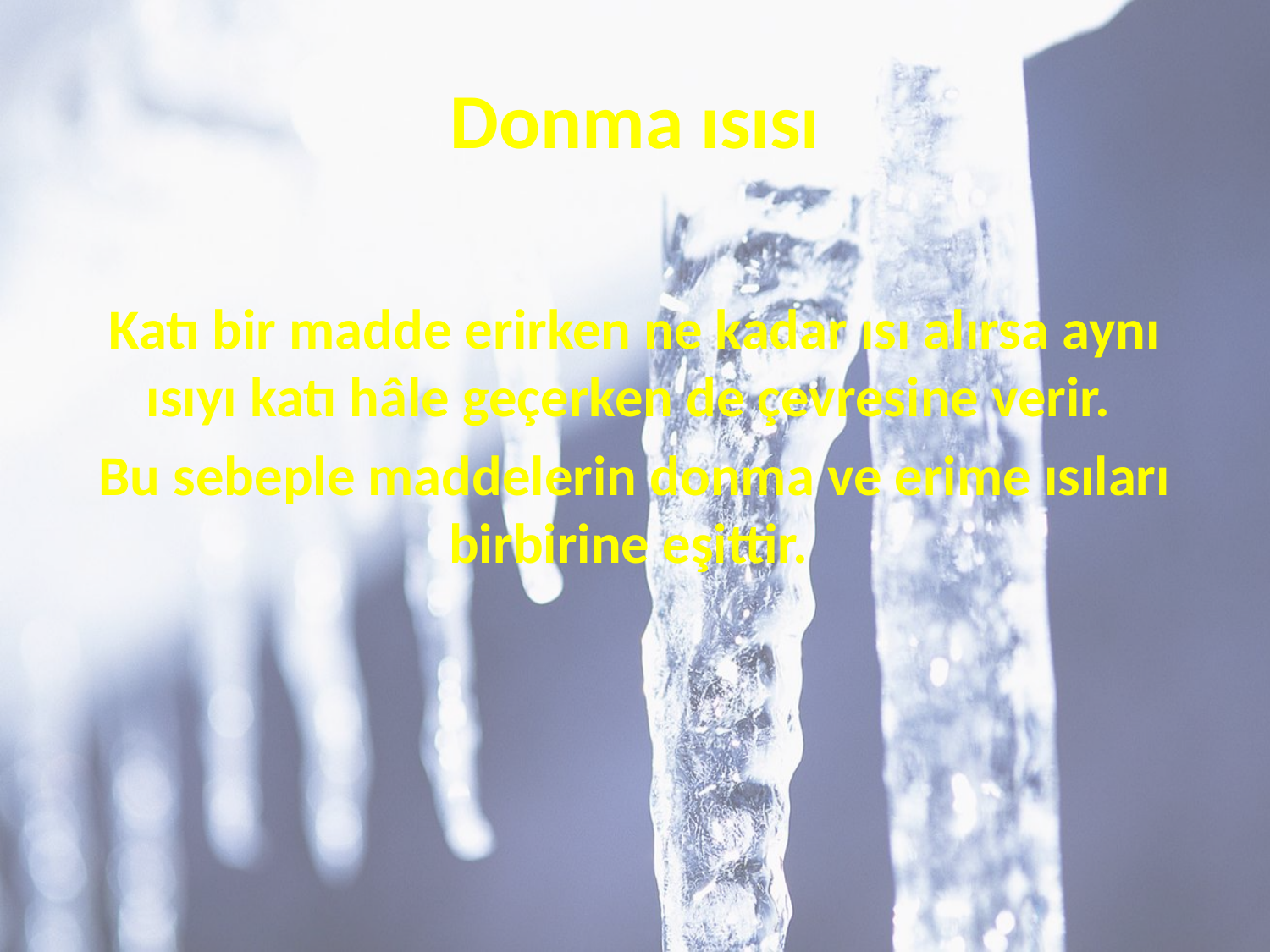

# Donma ısısı
Katı bir madde erirken ne kadar ısı alırsa aynı ısıyı katı hâle geçerken de çevresine verir.
Bu sebeple maddelerin donma ve erime ısıları birbirine eşittir.